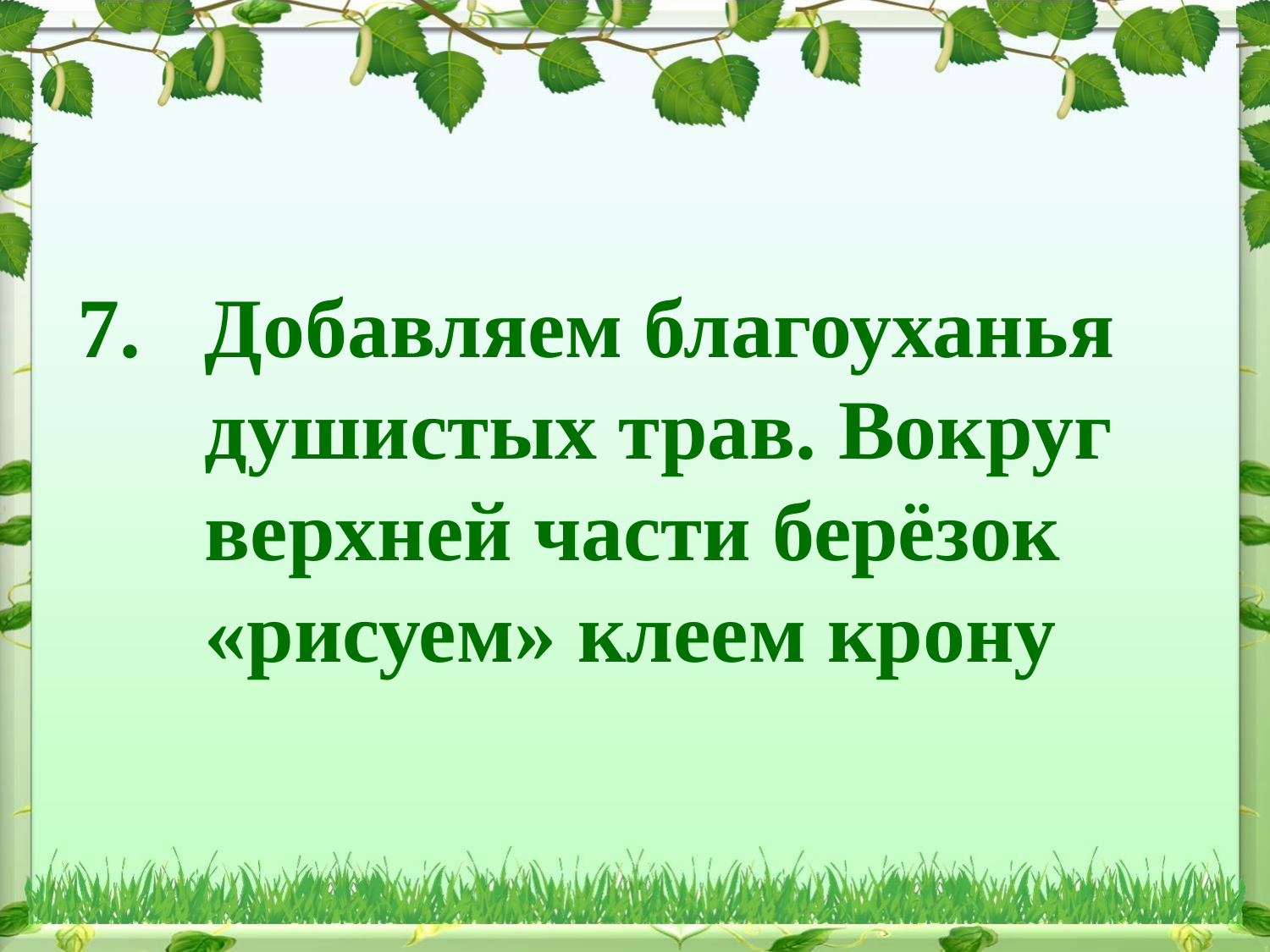

# Добавляем благоуханья душистых трав. Вокруг верхней части берёзок «рисуем» клеем крону